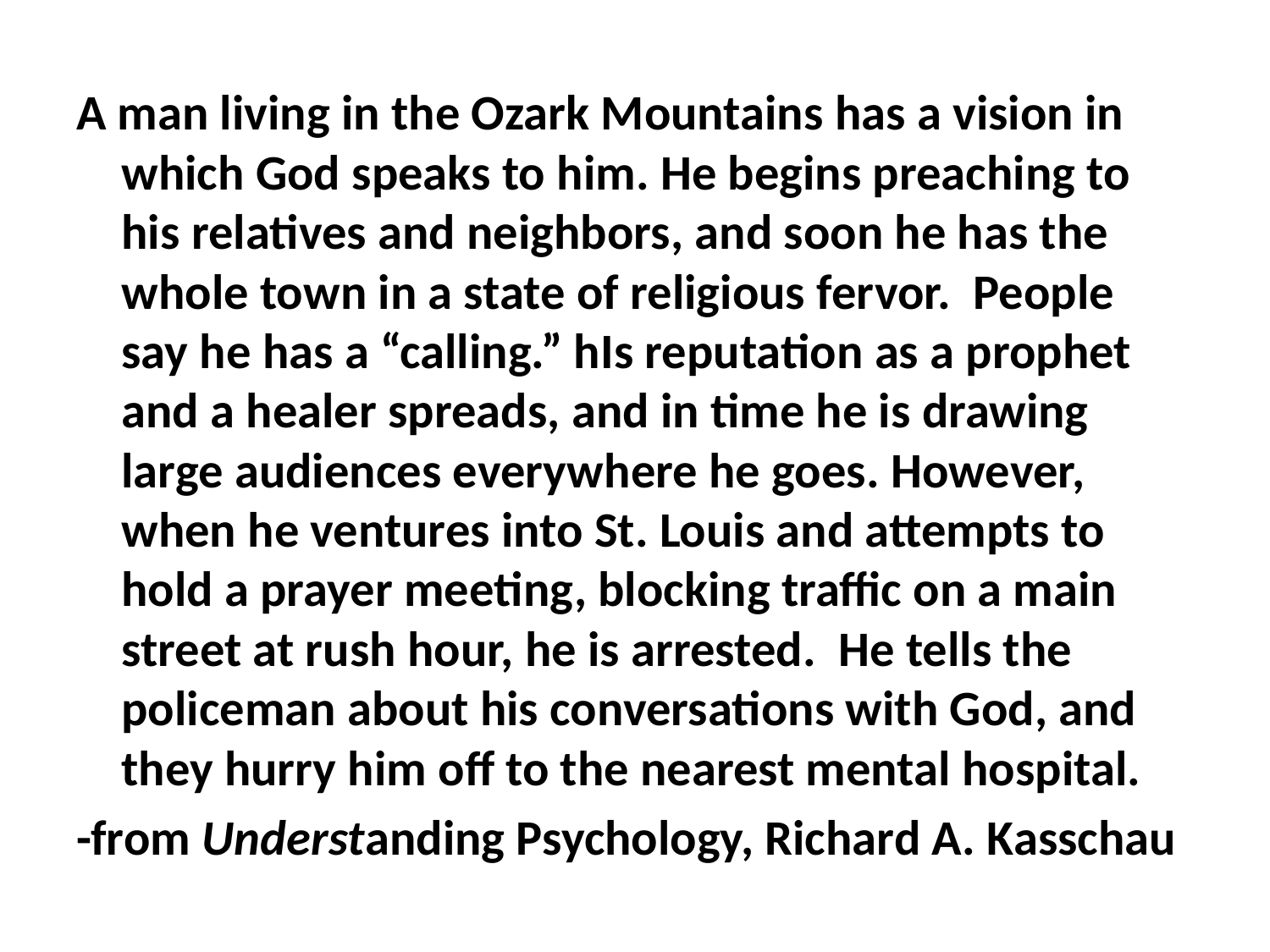

A man living in the Ozark Mountains has a vision in which God speaks to him. He begins preaching to his relatives and neighbors, and soon he has the whole town in a state of religious fervor.  People say he has a “calling.” hIs reputation as a prophet and a healer spreads, and in time he is drawing large audiences everywhere he goes. However, when he ventures into St. Louis and attempts to hold a prayer meeting, blocking traffic on a main street at rush hour, he is arrested.  He tells the policeman about his conversations with God, and they hurry him off to the nearest mental hospital.
-from Understanding Psychology, Richard A. Kasschau